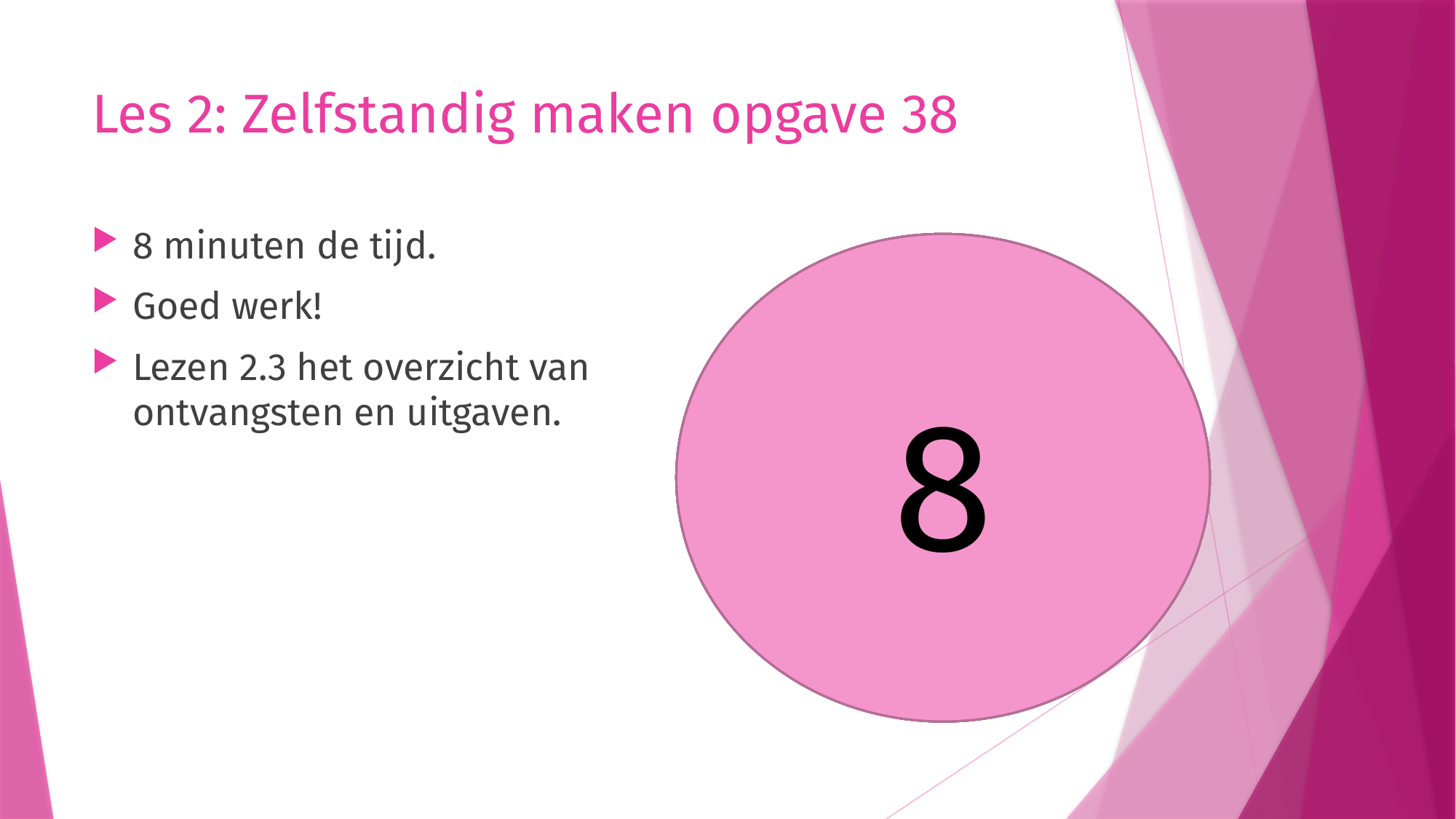

# Les 2: Zelfstandig maken opgave 38
8 minuten de tijd.
Goed werk!
Lezen 2.3 het overzicht van ontvangsten en uitgaven.
8
5
6
7
4
3
1
2